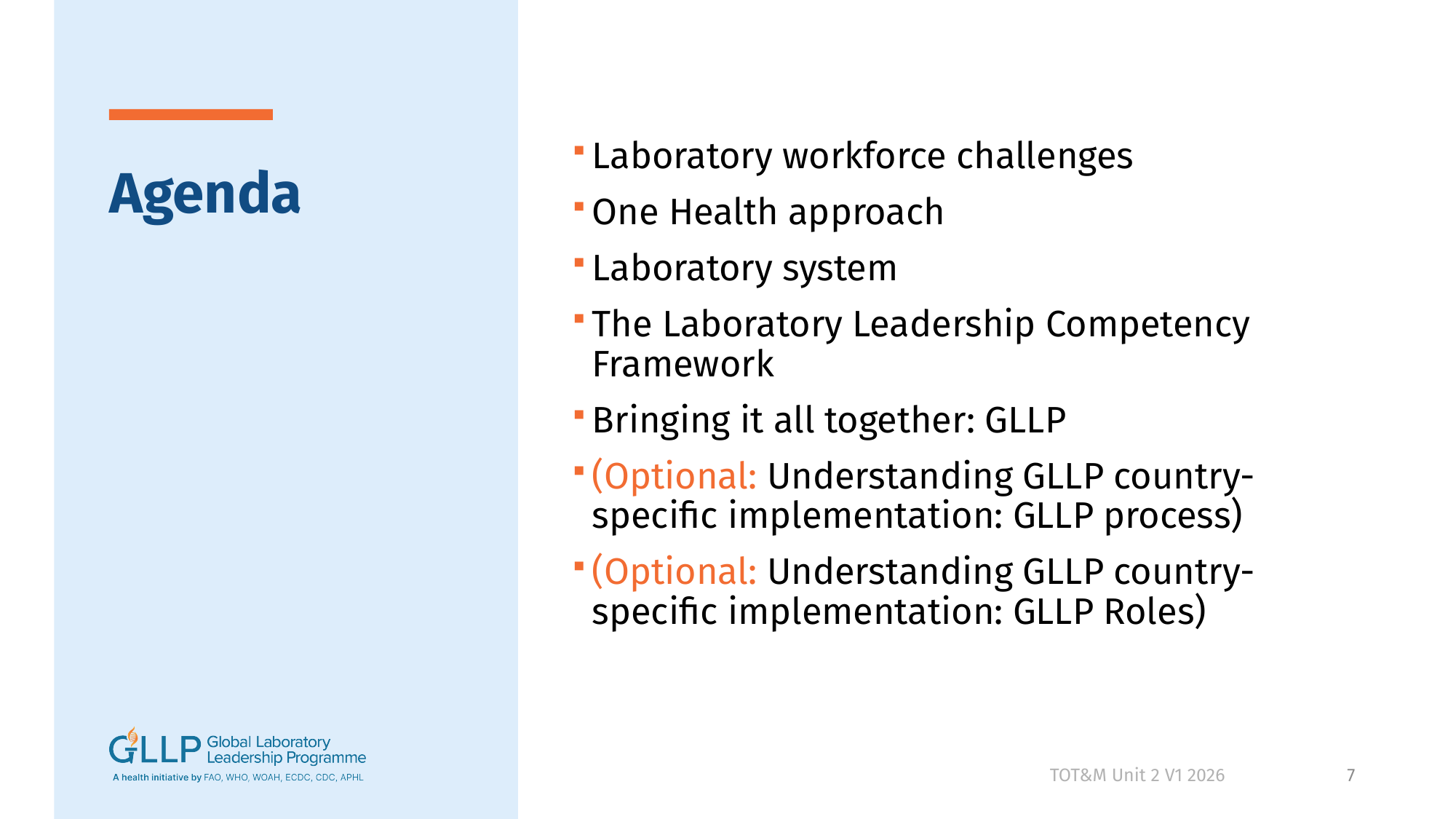

Laboratory workforce challenges
One Health approach
Laboratory system
The Laboratory Leadership Competency Framework
Bringing it all together: GLLP
(Optional: Understanding GLLP country-specific implementation: GLLP process)
(Optional: Understanding GLLP country-specific implementation: GLLP Roles)

# Agenda
TOT&M Unit 2 V1 2026
7